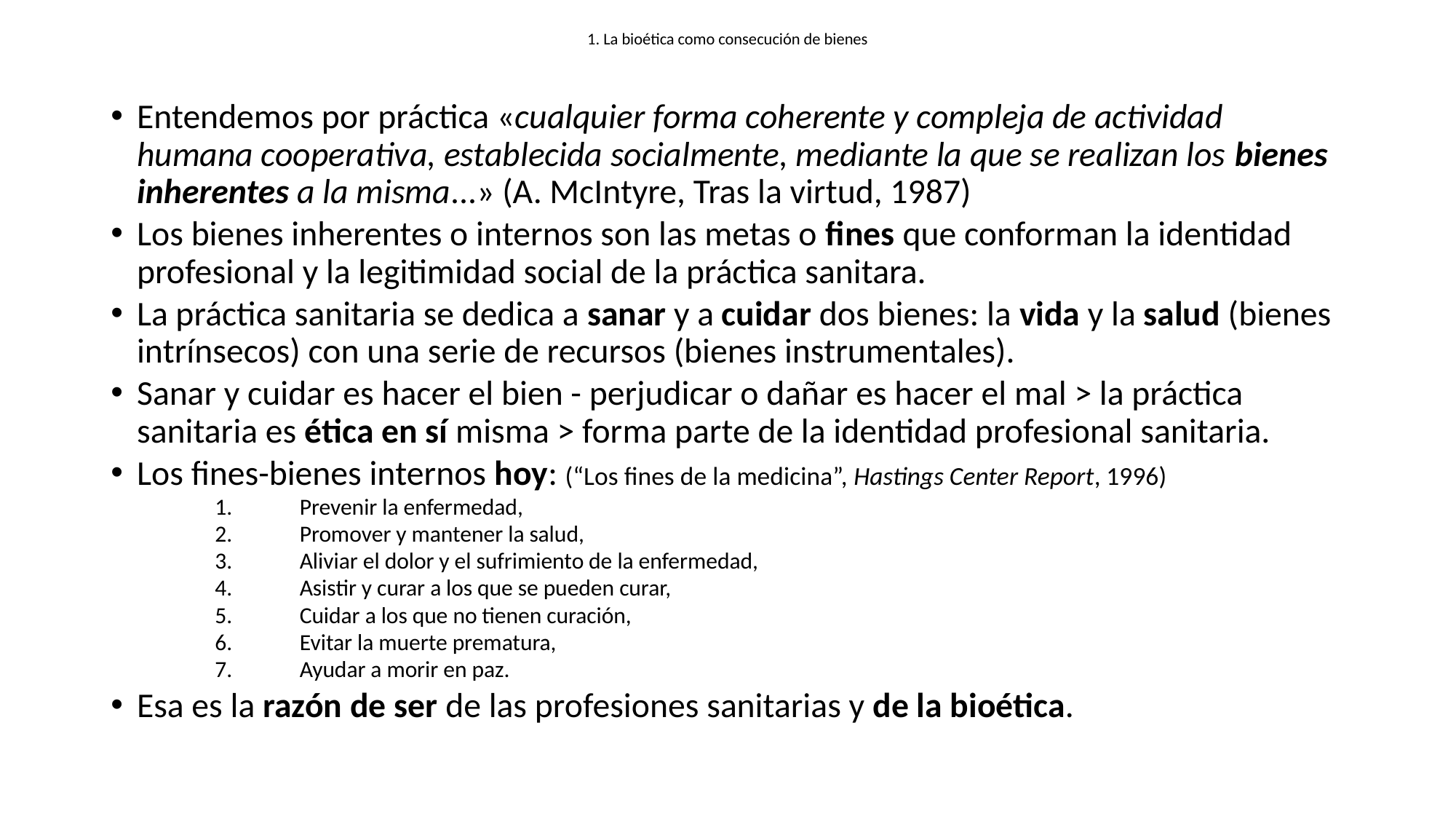

# 1. La bioética como consecución de bienes
Entendemos por práctica «cualquier forma coherente y compleja de actividad humana cooperativa, establecida socialmente, mediante la que se realizan los bienes inherentes a la misma...» (A. McIntyre, Tras la virtud, 1987)
Los bienes inherentes o internos son las metas o fines que conforman la identidad profesional y la legitimidad social de la práctica sanitara.
La práctica sanitaria se dedica a sanar y a cuidar dos bienes: la vida y la salud (bienes intrínsecos) con una serie de recursos (bienes instrumentales).
Sanar y cuidar es hacer el bien - perjudicar o dañar es hacer el mal > la práctica sanitaria es ética en sí misma > forma parte de la identidad profesional sanitaria.
Los fines-bienes internos hoy: (“Los fines de la medicina”, Hastings Center Report, 1996)
Prevenir la enfermedad,
Promover y mantener la salud,
Aliviar el dolor y el sufrimiento de la enfermedad,
Asistir y curar a los que se pueden curar,
Cuidar a los que no tienen curación,
Evitar la muerte prematura,
Ayudar a morir en paz.
Esa es la razón de ser de las profesiones sanitarias y de la bioética.